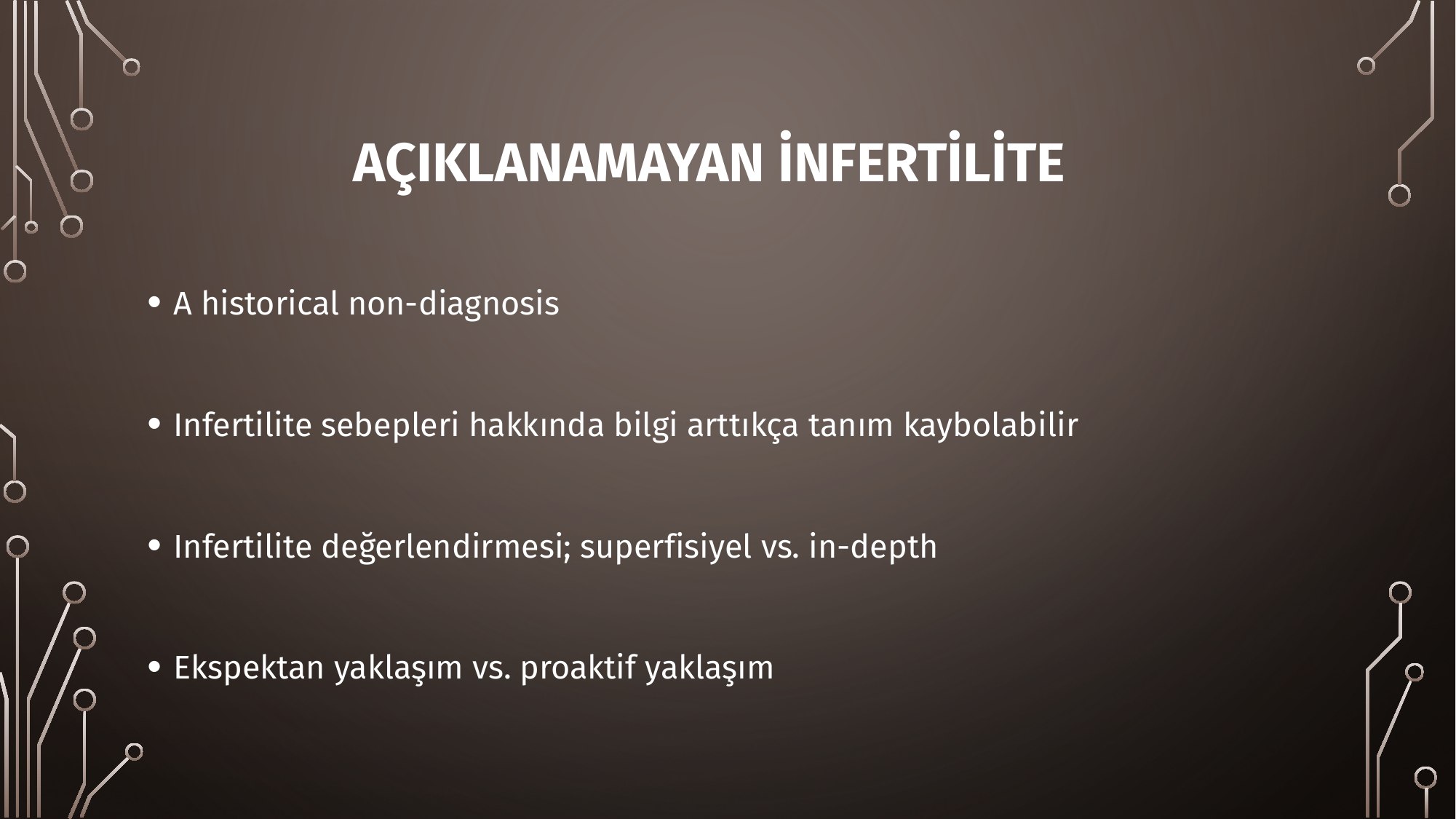

# AÇIKLANAMAYAN İNFERTİLİTE
A historical non-diagnosis

Infertilite sebepleri hakkında bilgi arttıkça tanım kaybolabilir

Infertilite değerlendirmesi; superfisiyel vs. in-depth

Ekspektan yaklaşım vs. proaktif yaklaşım